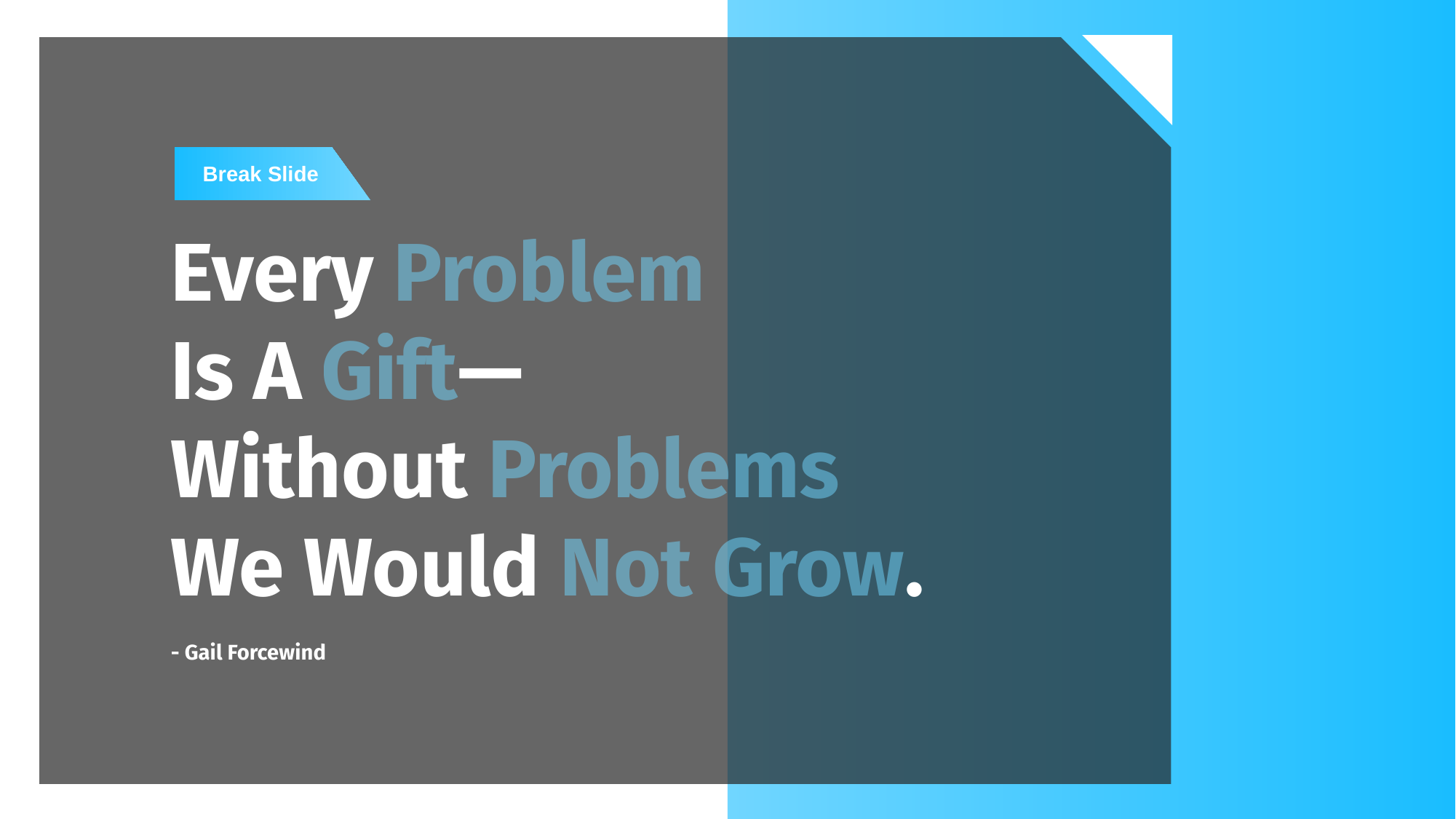

Break Slide
Every Problem
Is A Gift—
Without Problems
We Would Not Grow.
- Gail Forcewind